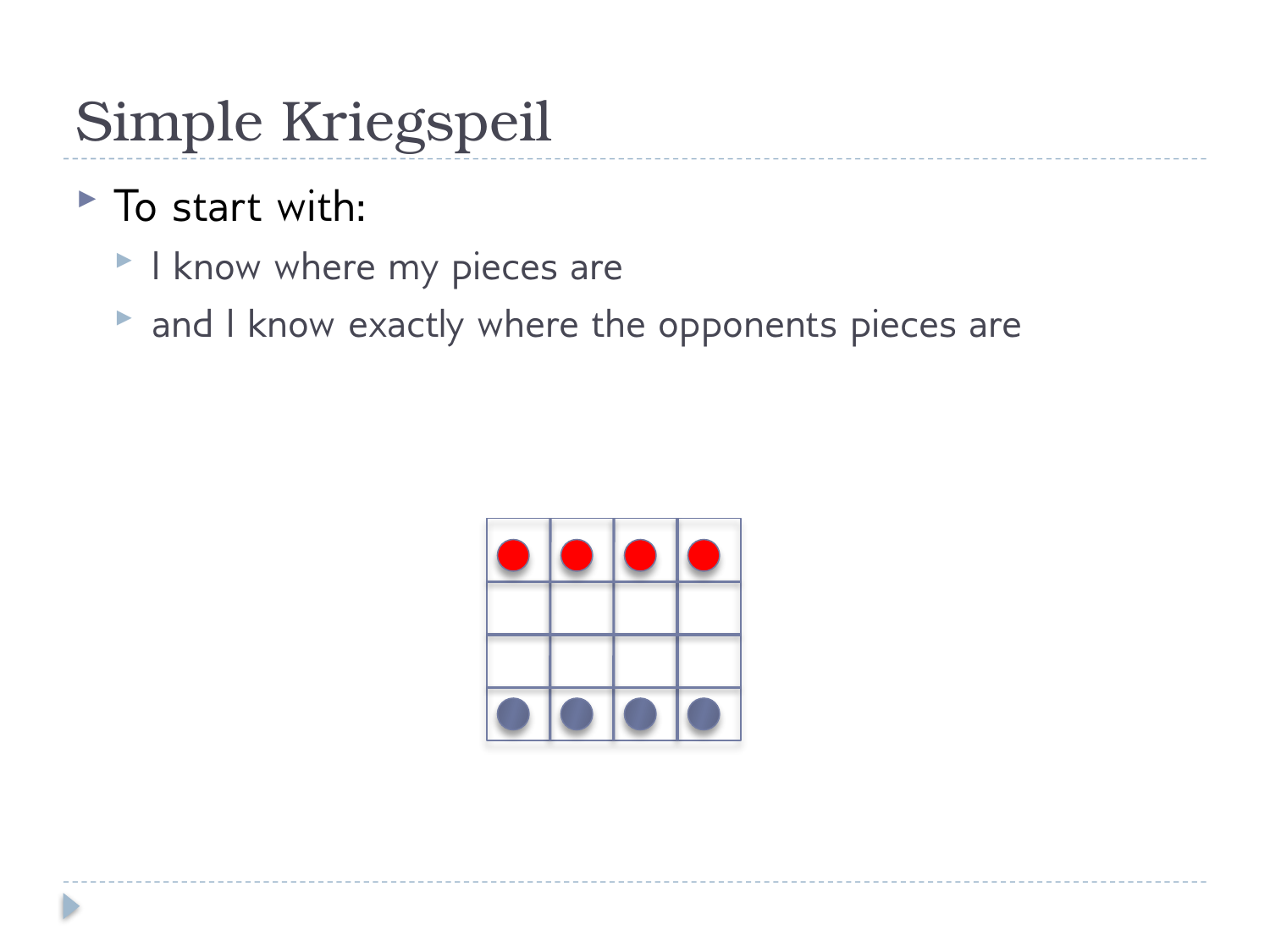

# Simple Kriegspeil
To start with:
I know where my pieces are
and I know exactly where the opponents pieces are